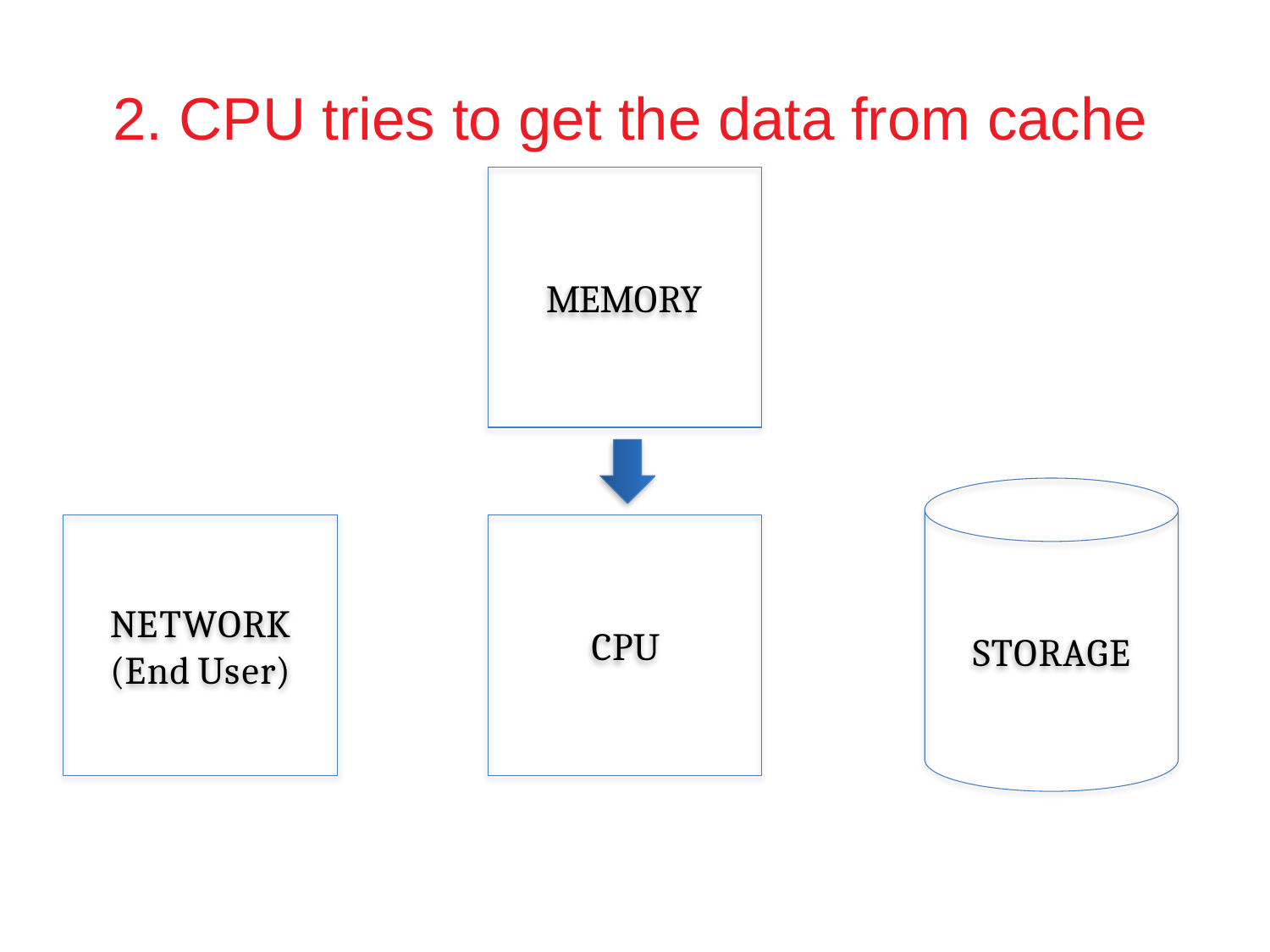

# 2. CPU tries to get the data from cache
MEMORY

STORAGE
NETWORK
(End User)
CPU